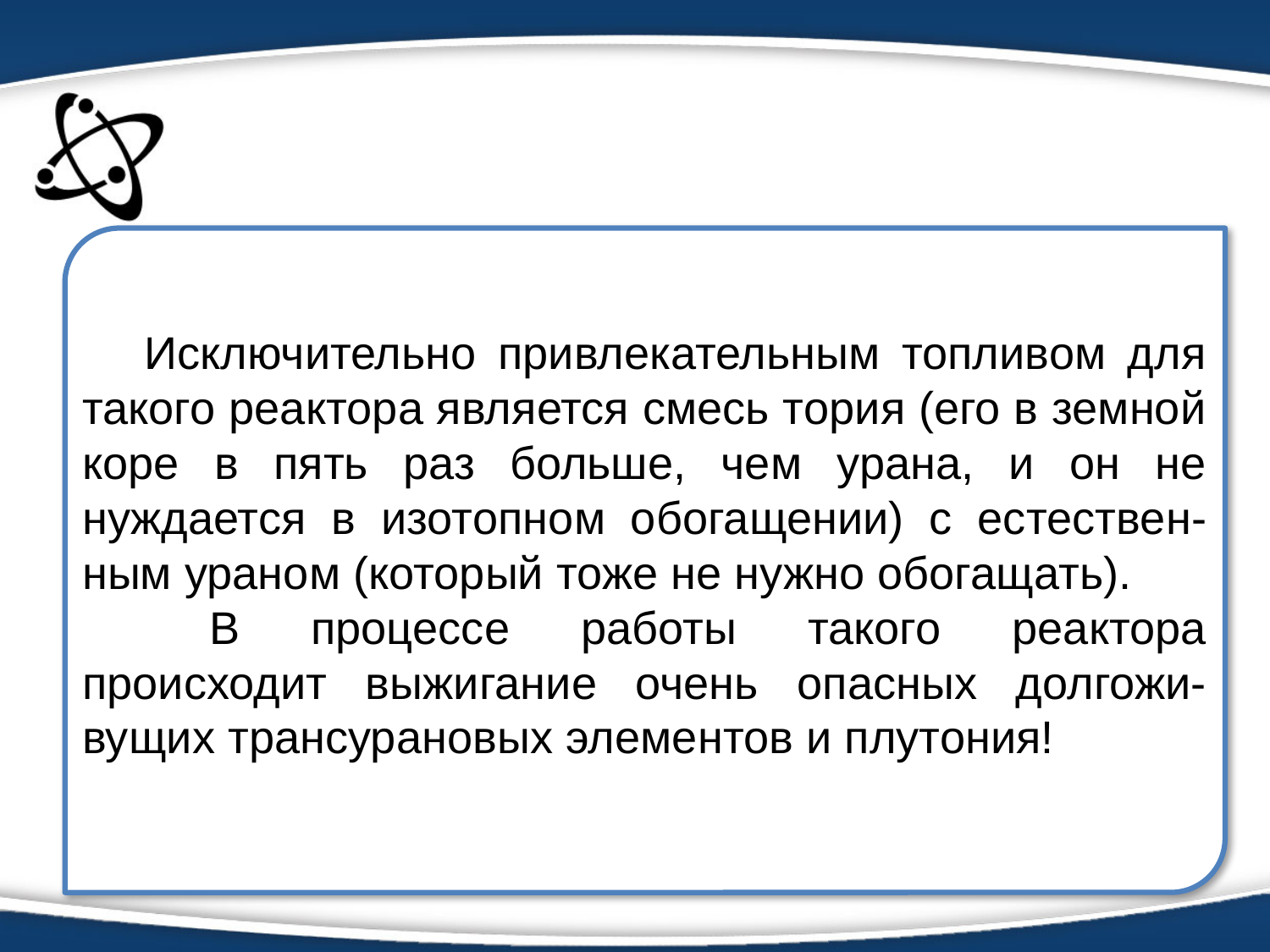

Исключительно привлекательным топливом для такого реактора является смесь тория (его в земной коре в пять раз больше, чем урана, и он не нуждается в изотопном обогащении) с естествен-ным ураном (который тоже не нужно обогащать).
	В процессе работы такого реактора происходит выжигание очень опасных долгожи-вущих трансурановых элементов и плутония!